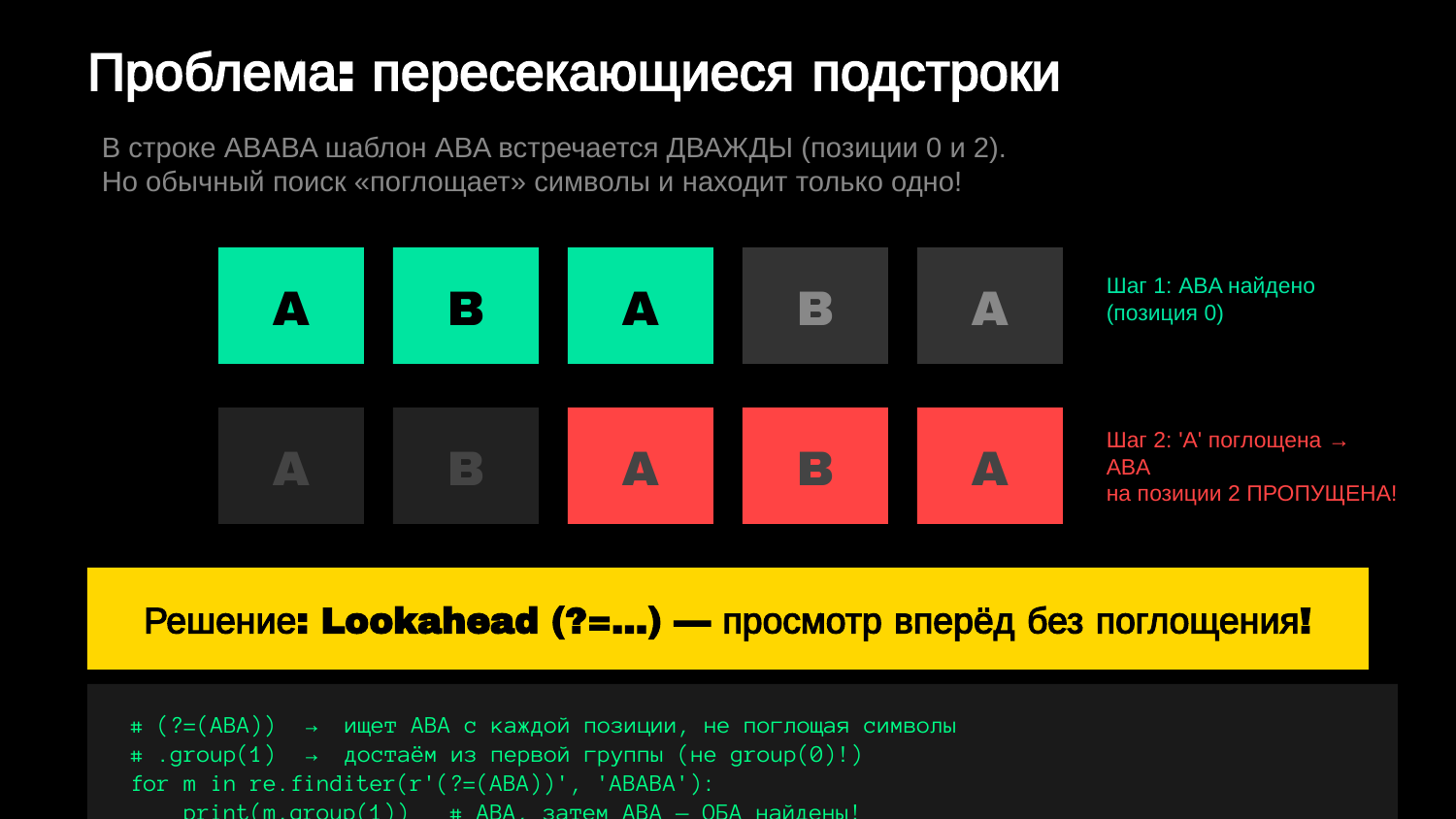

Проблема: пересекающиеся подстроки
В строке ABABA шаблон ABA встречается ДВАЖДЫ (позиции 0 и 2).
Но обычный поиск «поглощает» символы и находит только одно!

A

B

A

B

A
Шаг 1: ABA найдено (позиция 0)

A

B

A

B

A
Шаг 2: 'A' поглощена → ABA
на позиции 2 ПРОПУЩЕНА!

Решение: Lookahead (?=...) — просмотр вперёд без поглощения!

# (?=(ABA))  →  ищет ABA с каждой позиции, не поглощая символы
# .group(1)  →  достаём из первой группы (не group(0)!)
for m in re.finditer(r'(?=(ABA))', 'ABABA'):
    print(m.group(1))   # ABA, затем ABA — ОБА найдены!